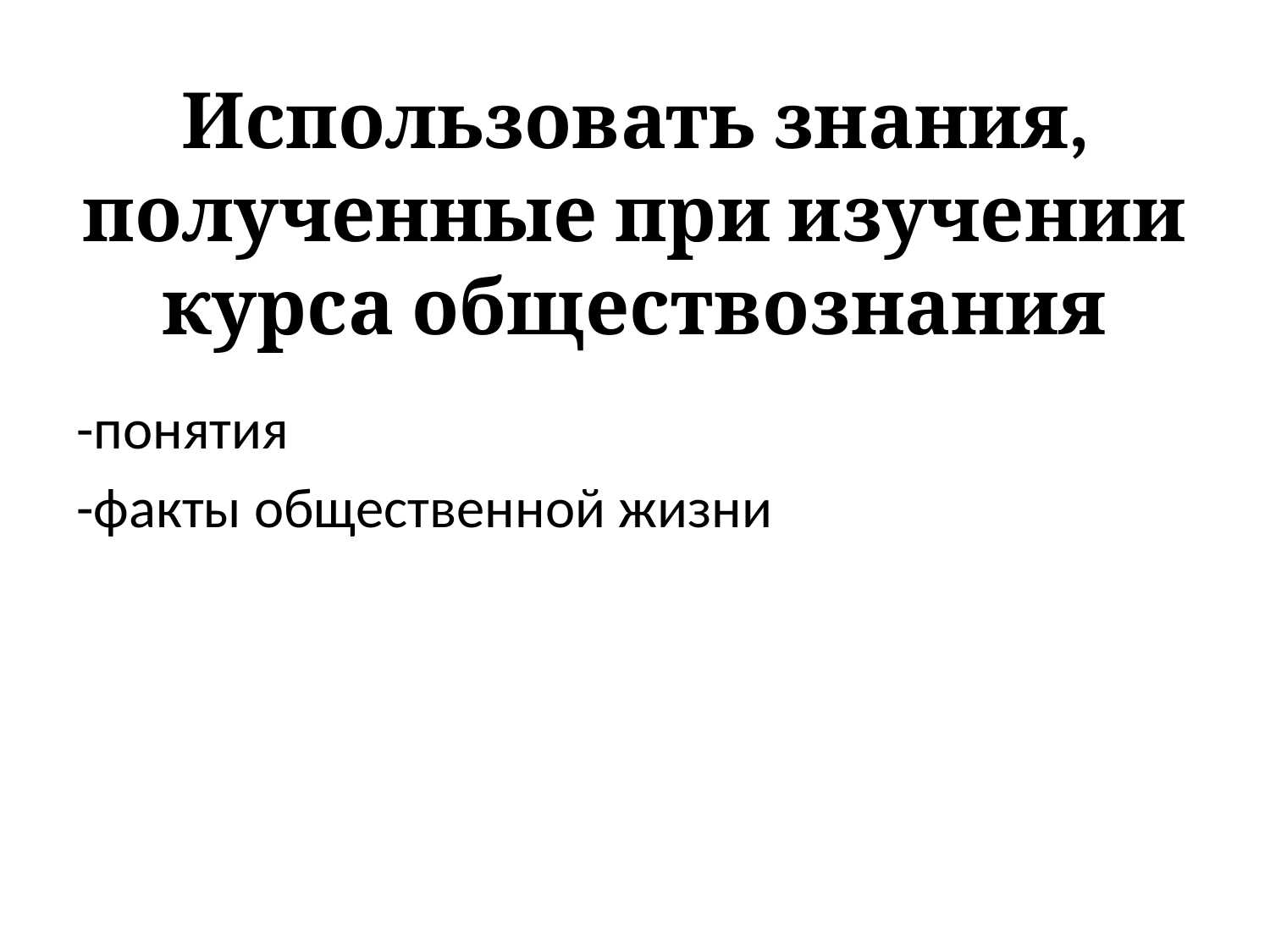

# Использовать знания, полученные при изучении курса обществознания
-понятия
-факты общественной жизни